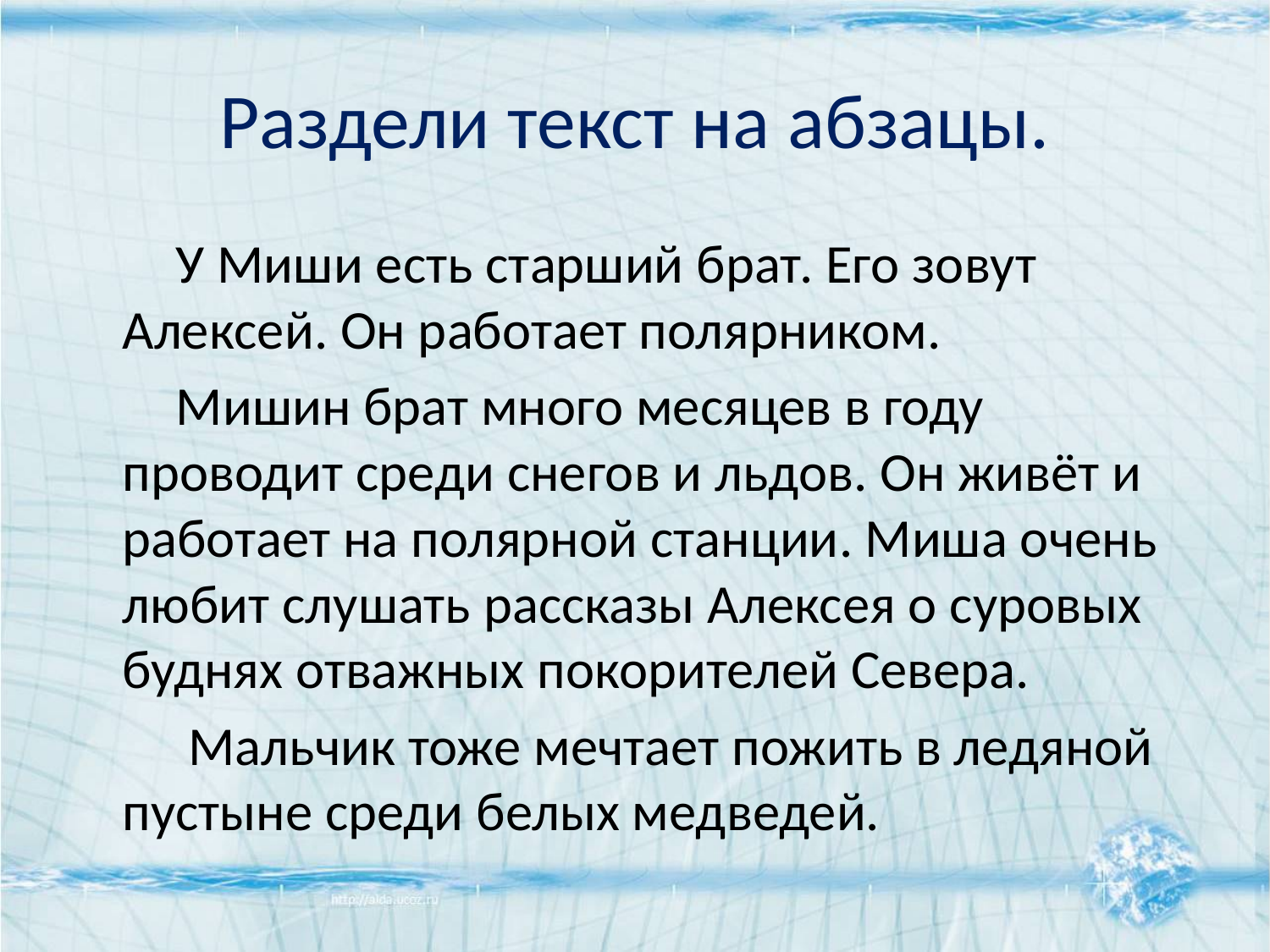

# Раздели текст на абзацы.
        У Миши есть старший брат. Его зовут Алексей. Он работает полярником.
        Мишин брат много месяцев в году проводит среди снегов и льдов. Он живёт и работает на полярной станции. Миша очень любит слушать рассказы Алексея о суровых буднях отважных покорителей Севера.
         Мальчик тоже мечтает пожить в ледяной пустыне среди белых медведей.